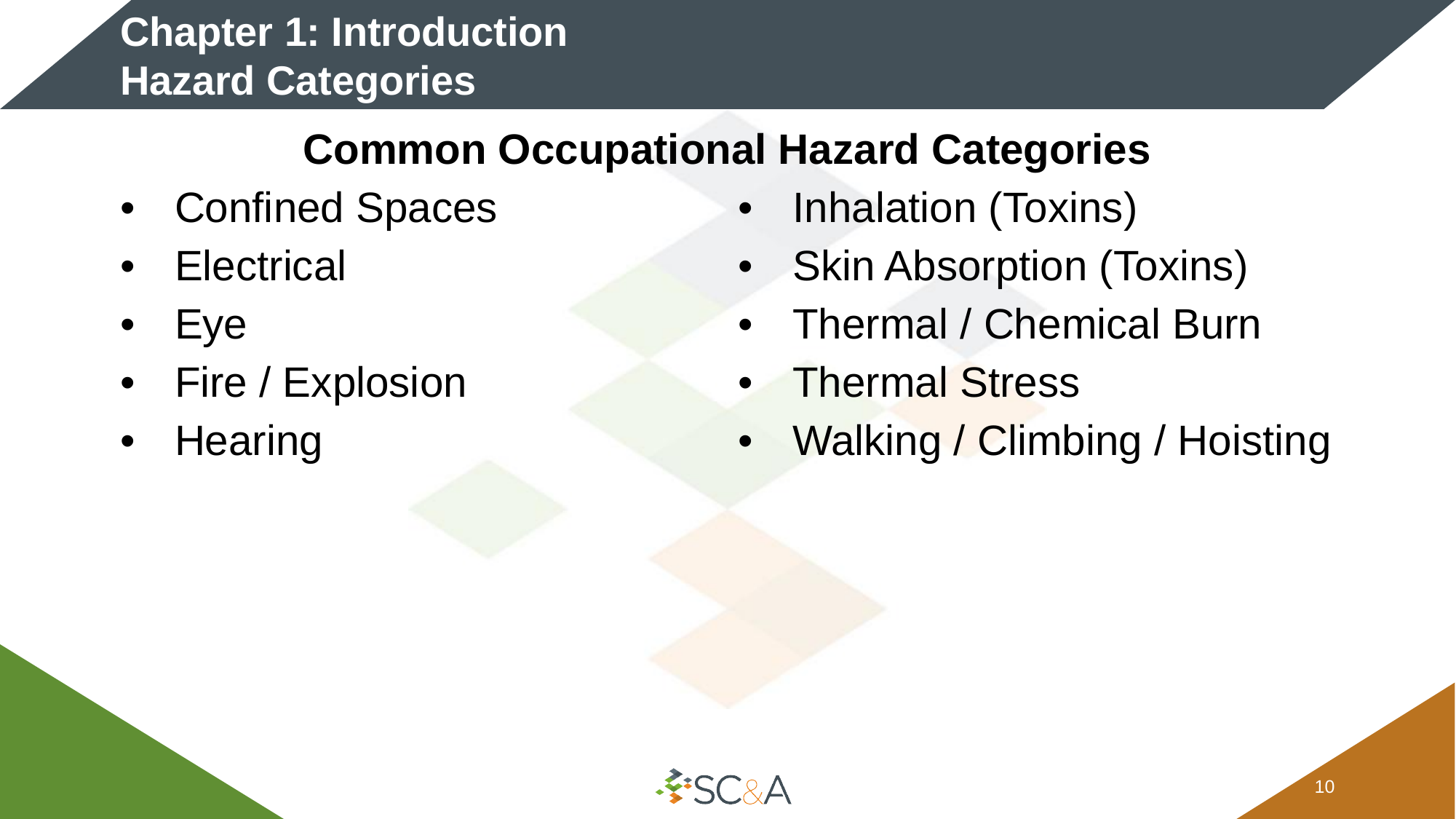

# Chapter 1: Introduction Hazard Categories
| Common Occupational Hazard Categories |  |
| --- | --- |
| Confined Spaces | Inhalation (Toxins) |
| Electrical | Skin Absorption (Toxins) |
| Eye | Thermal / Chemical Burn |
| Fire / Explosion | Thermal Stress |
| Hearing | Walking / Climbing / Hoisting |
10